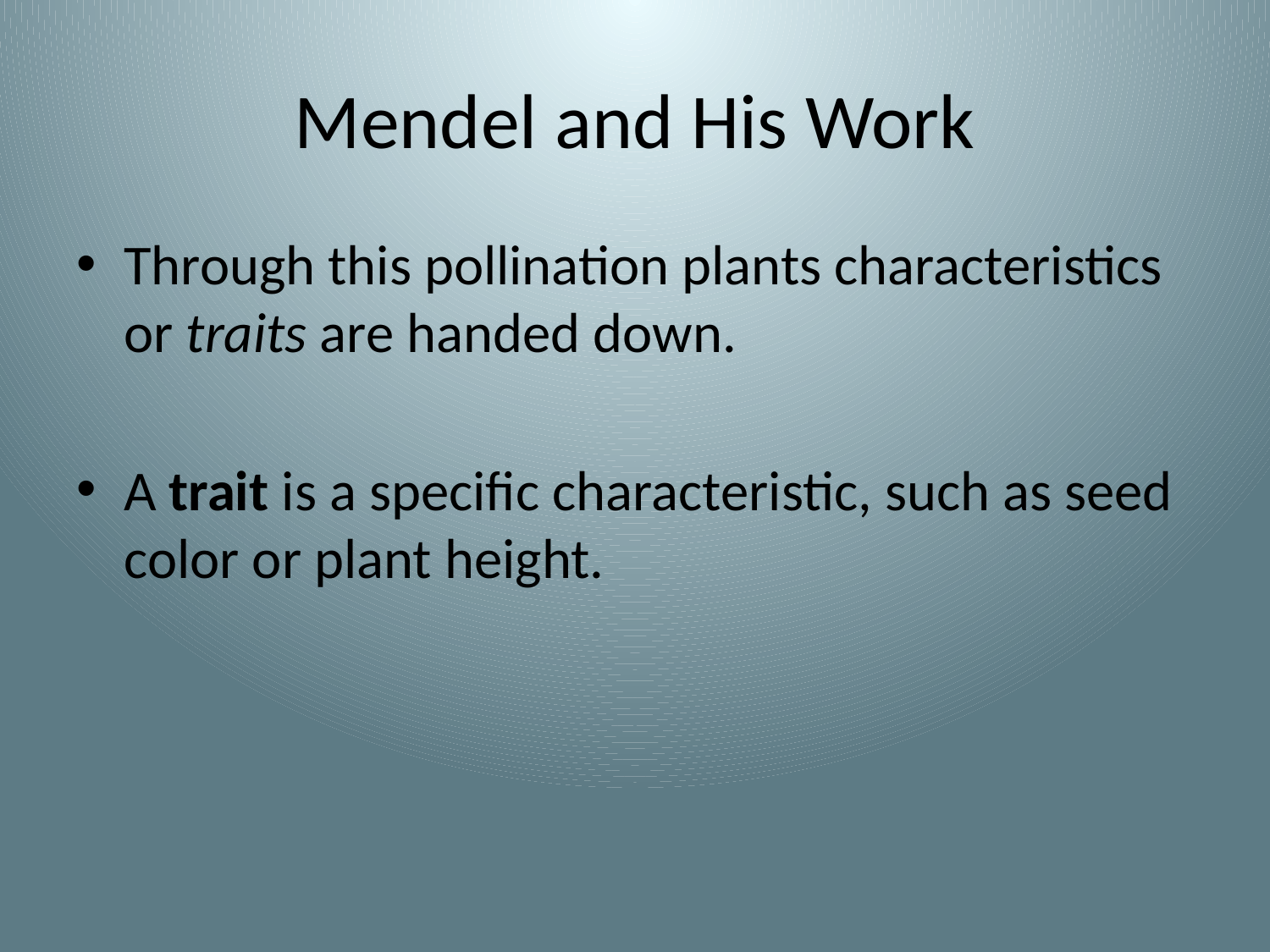

# Mendel and His Work
Through this pollination plants characteristics or traits are handed down.

A trait is a specific characteristic, such as seed color or plant height.